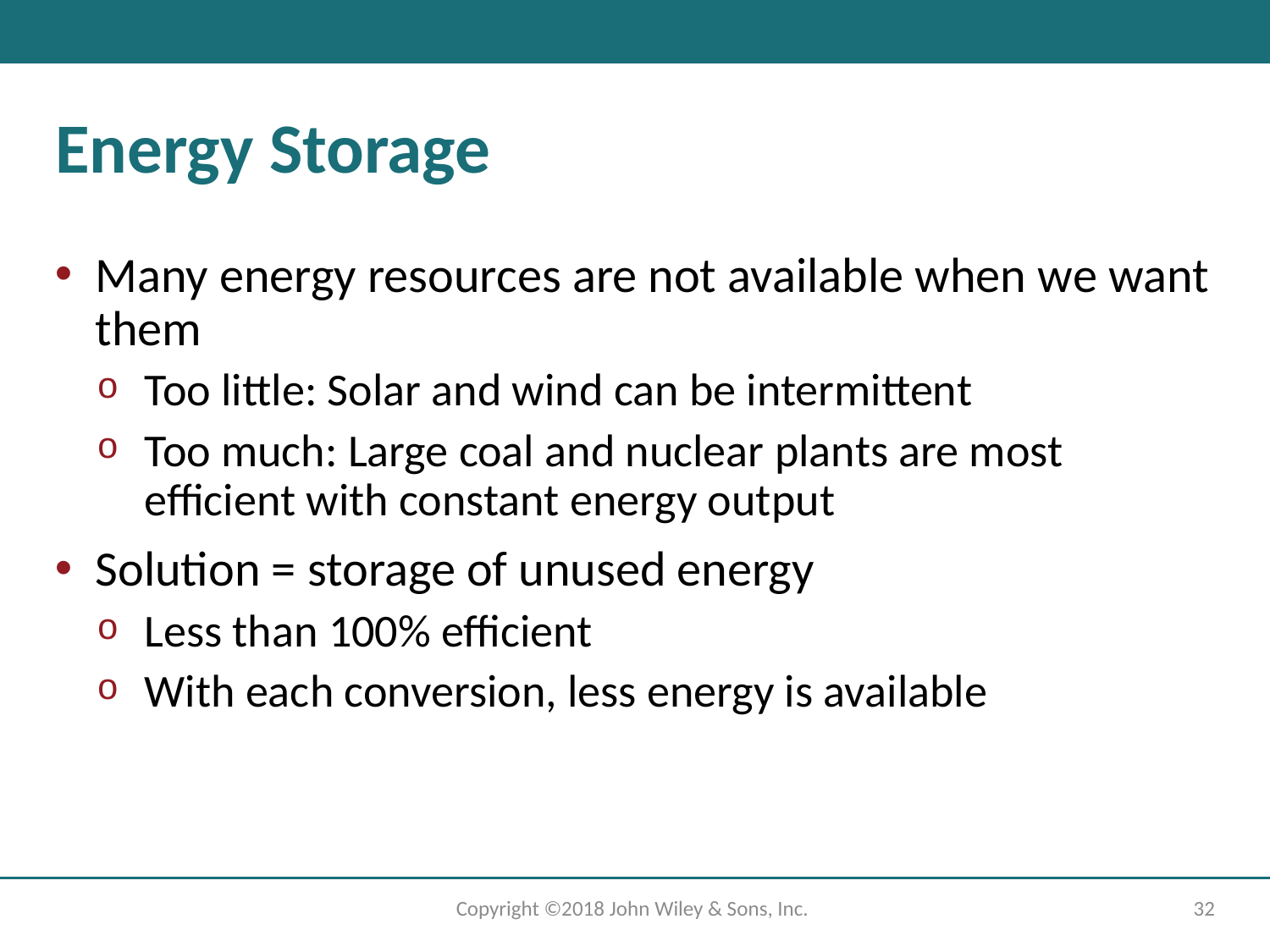

# Energy Storage
Many energy resources are not available when we want them
Too little: Solar and wind can be intermittent
Too much: Large coal and nuclear plants are most efficient with constant energy output
Solution = storage of unused energy
Less than 100% efficient
With each conversion, less energy is available
Copyright ©2018 John Wiley & Sons, Inc.
32